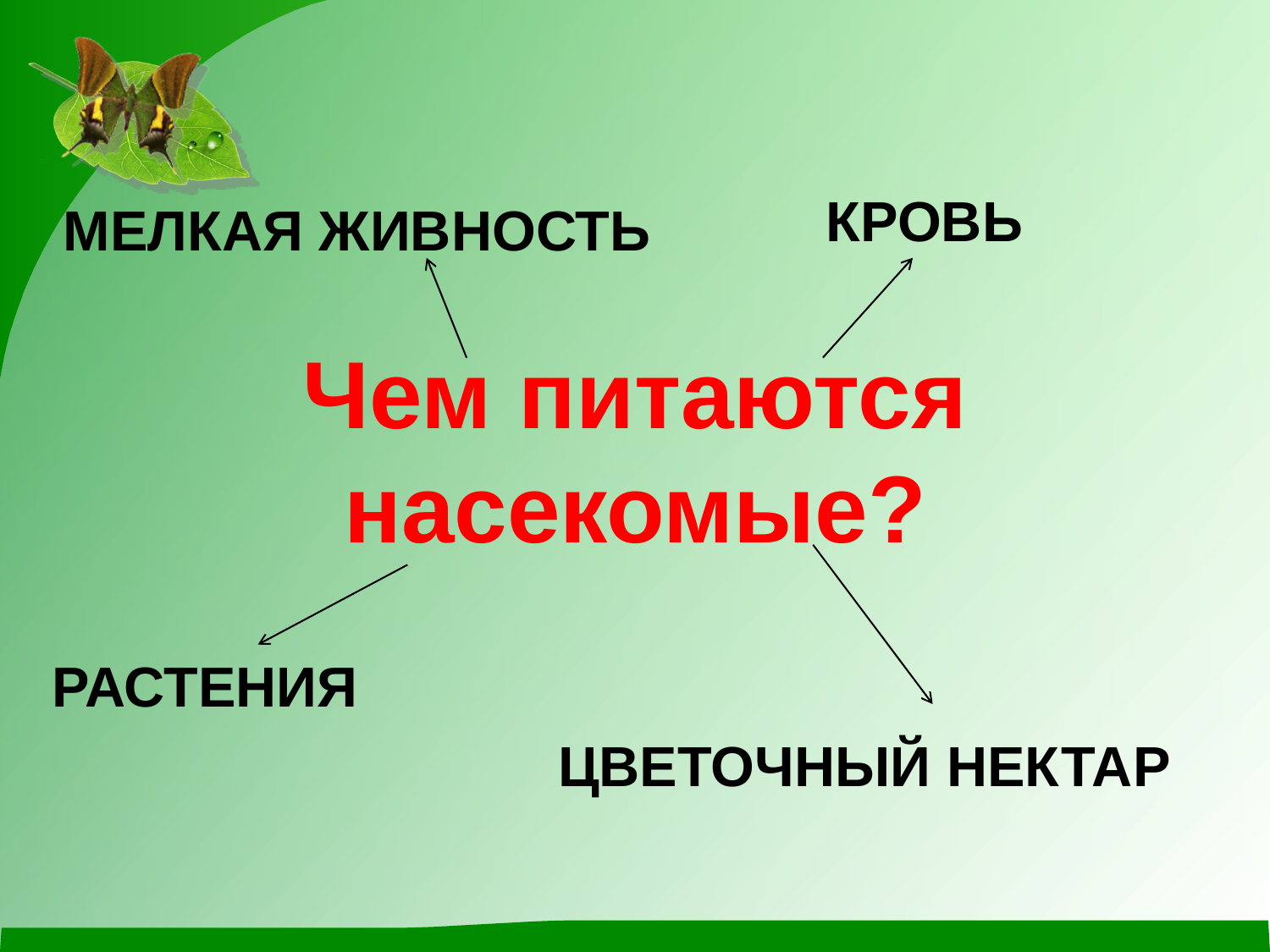

КРОВЬ
МЕЛКАЯ ЖИВНОСТЬ
Чем питаются насекомые?
РАСТЕНИЯ
ЦВЕТОЧНЫЙ НЕКТАР